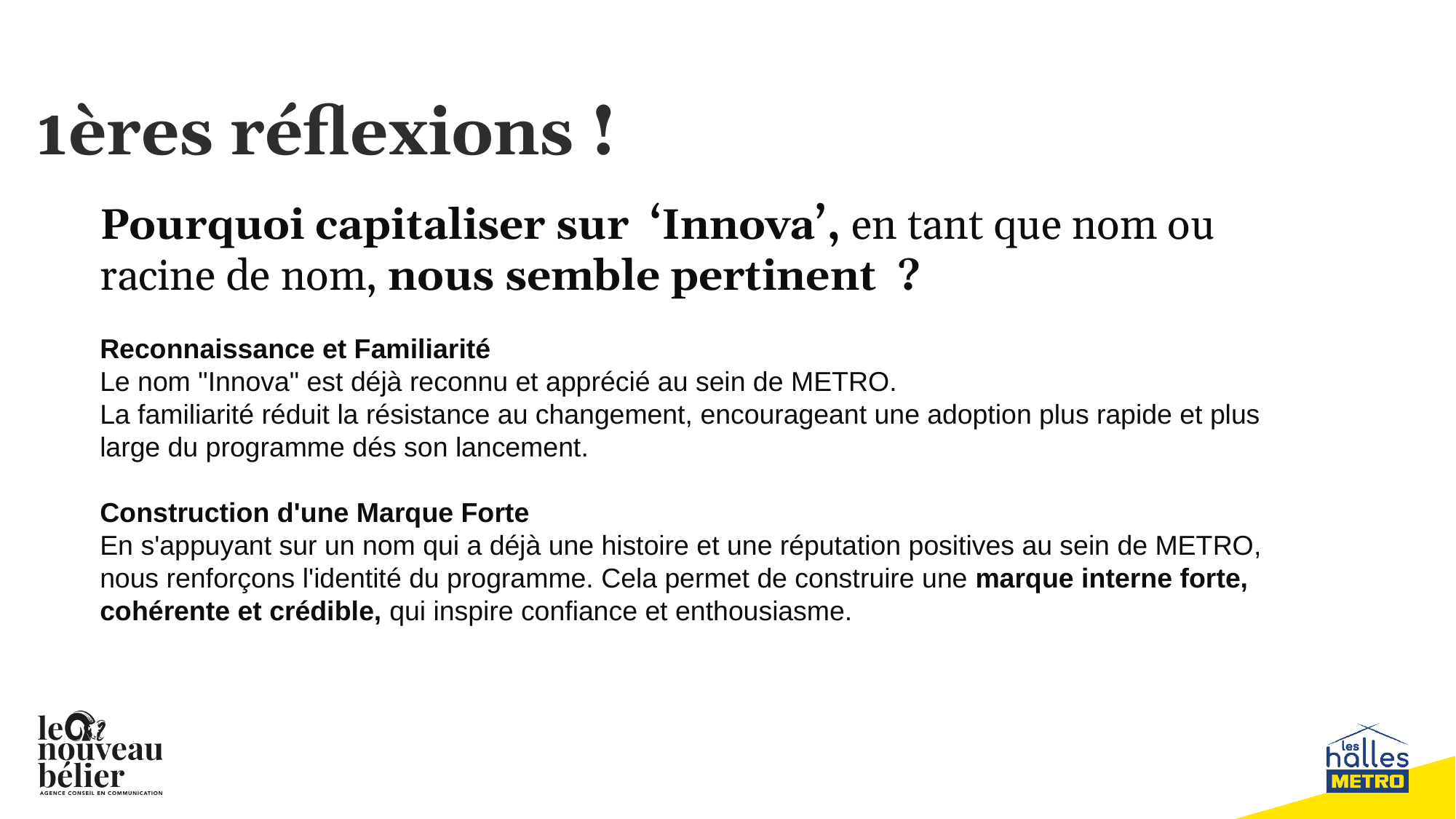

# 1ères réflexions !
Pourquoi capitaliser sur  ‘Innova’, en tant que nom ou racine de nom, nous semble pertinent  ?
Reconnaissance et Familiarité
Le nom "Innova" est déjà reconnu et apprécié au sein de METRO.
La familiarité réduit la résistance au changement, encourageant une adoption plus rapide et plus large du programme dés son lancement.
Construction d'une Marque Forte
En s'appuyant sur un nom qui a déjà une histoire et une réputation positives au sein de METRO, nous renforçons l'identité du programme. Cela permet de construire une marque interne forte, cohérente et crédible, qui inspire confiance et enthousiasme.